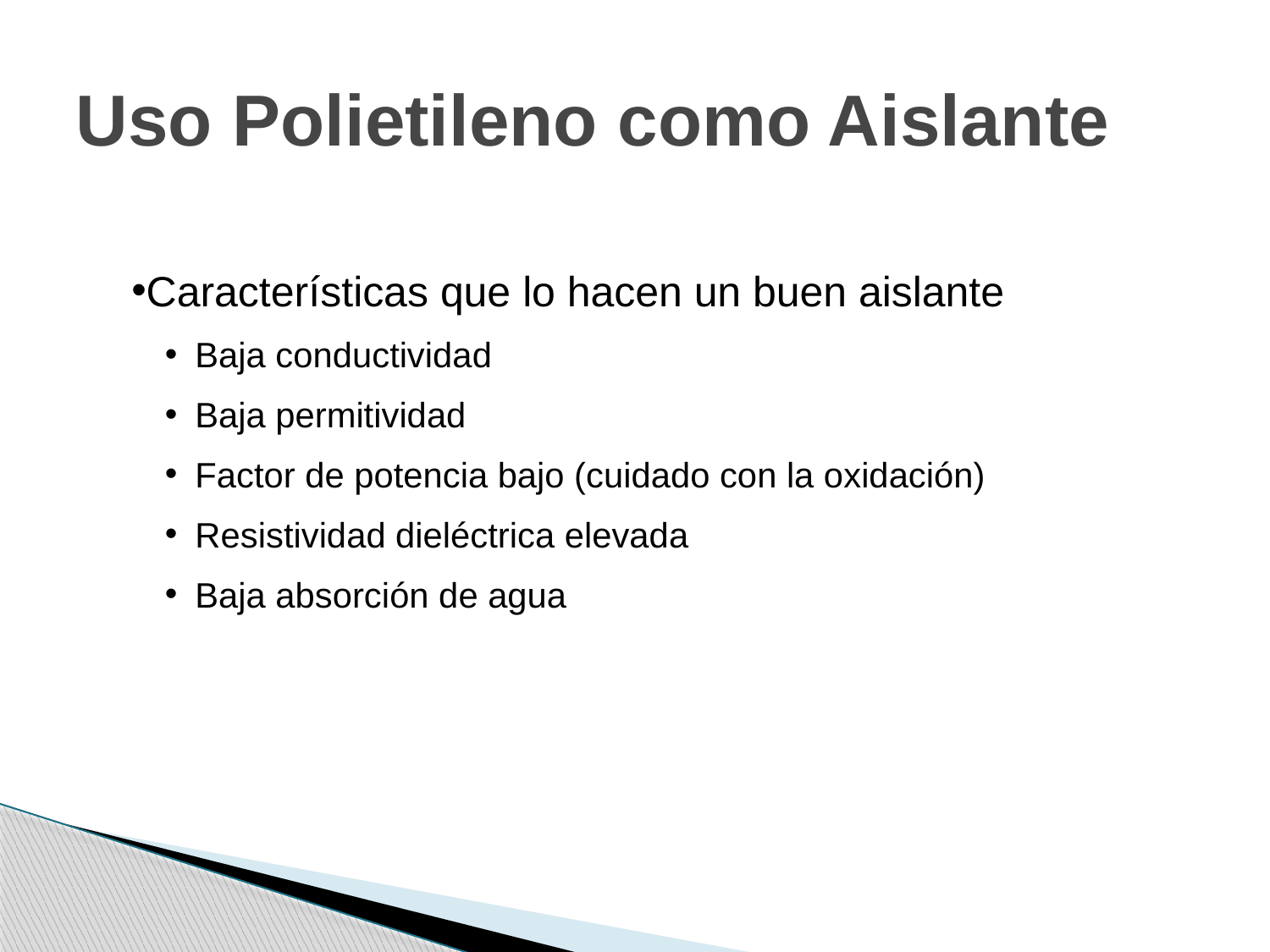

# Uso Polietileno como Aislante
Características que lo hacen un buen aislante
Baja conductividad
Baja permitividad
Factor de potencia bajo (cuidado con la oxidación)
Resistividad dieléctrica elevada
Baja absorción de agua